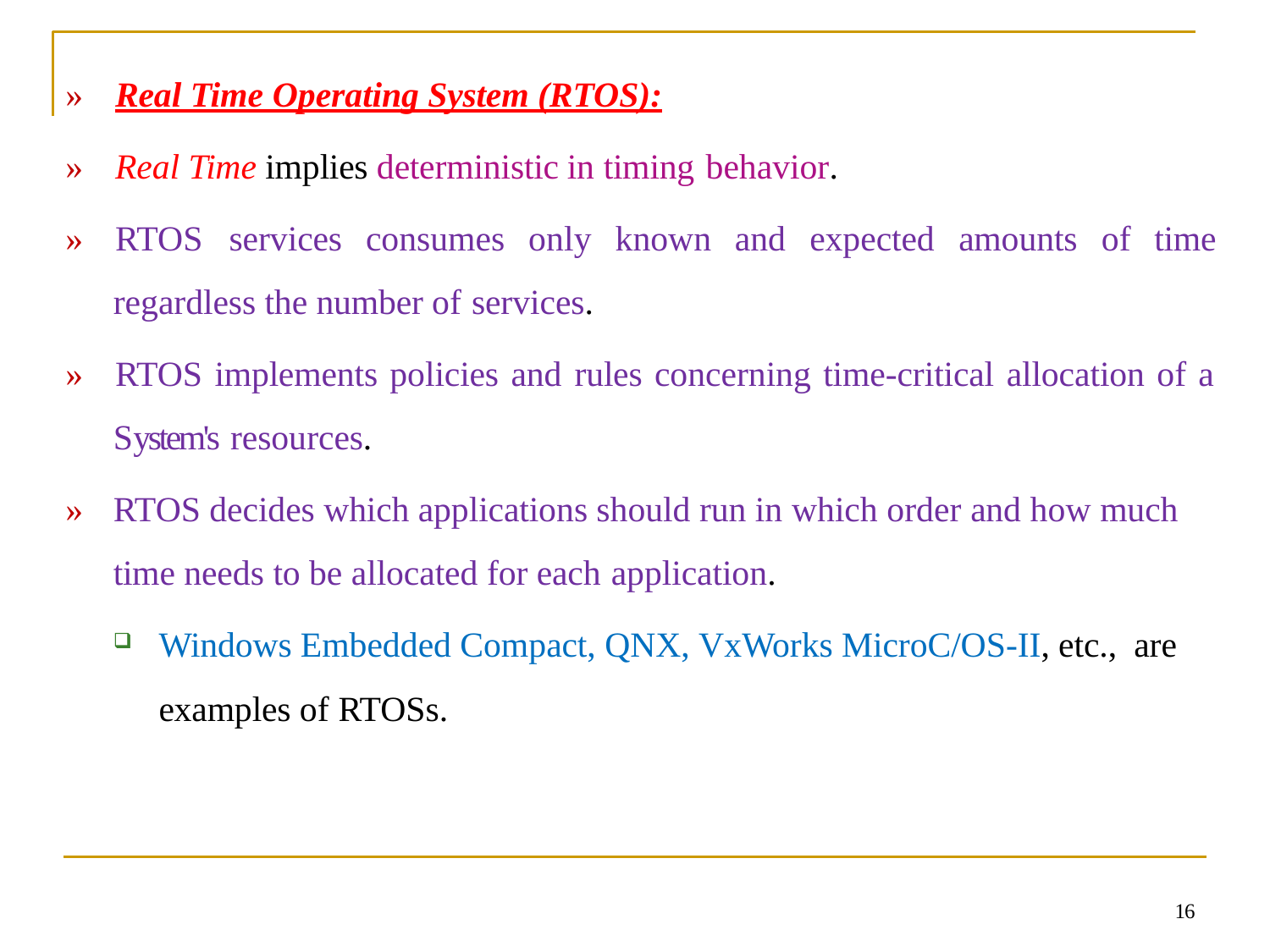

»	Real Time Operating System (RTOS):
»	Real Time implies deterministic in timing behavior.
»	RTOS	services	consumes	only	known	and	expected	amounts	of	time
regardless the number of services.
»	RTOS implements policies and rules concerning time-critical allocation of a
System's resources.
»	RTOS decides which applications should run in which order and how much  time needs to be allocated for each application.
Windows Embedded Compact, QNX, VxWorks MicroC/OS-II, etc., are
examples of RTOSs.
16